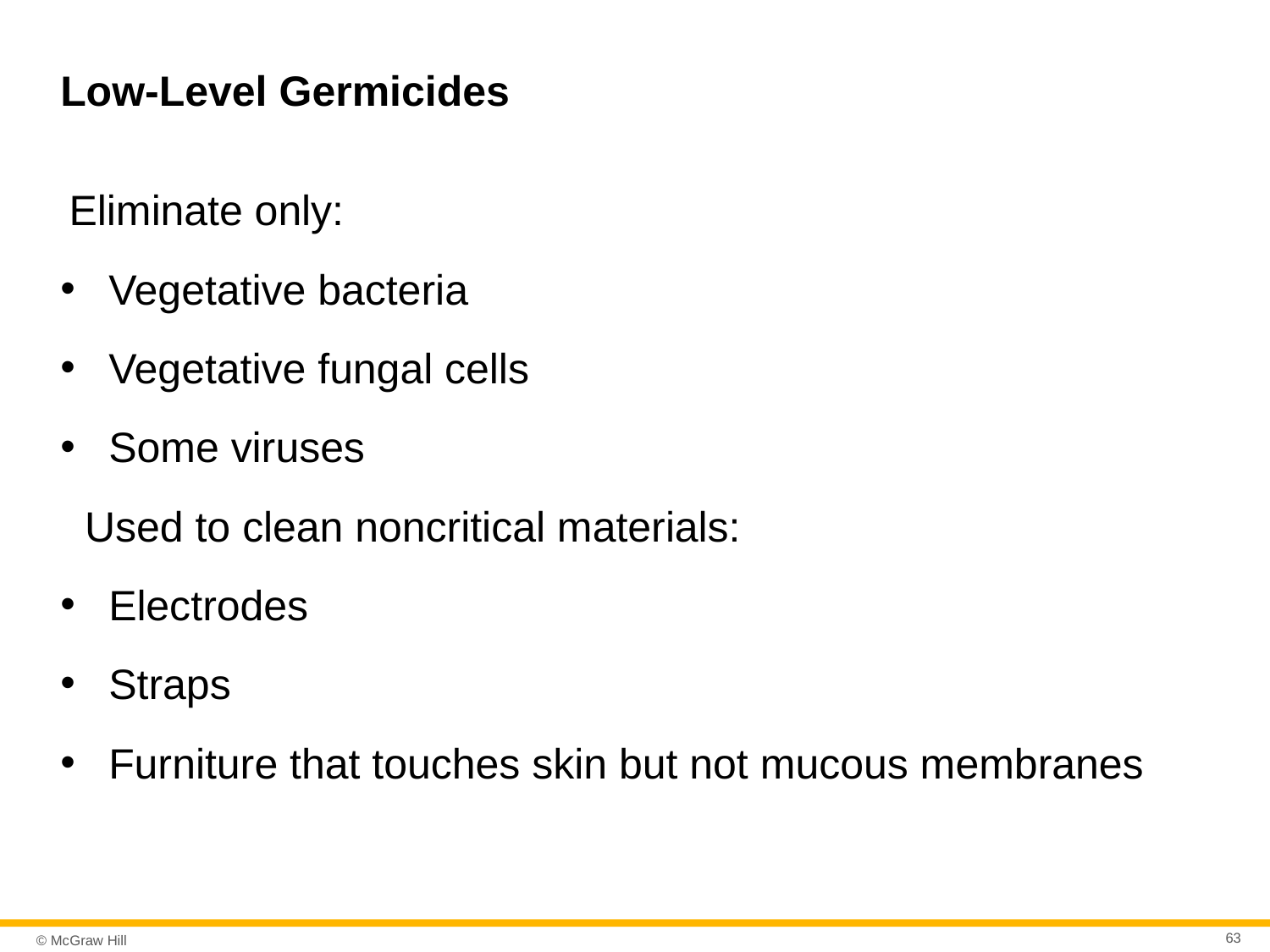

# Low-Level Germicides
Eliminate only:
Vegetative bacteria
Vegetative fungal cells
Some viruses
Used to clean noncritical materials:
Electrodes
Straps
Furniture that touches skin but not mucous membranes